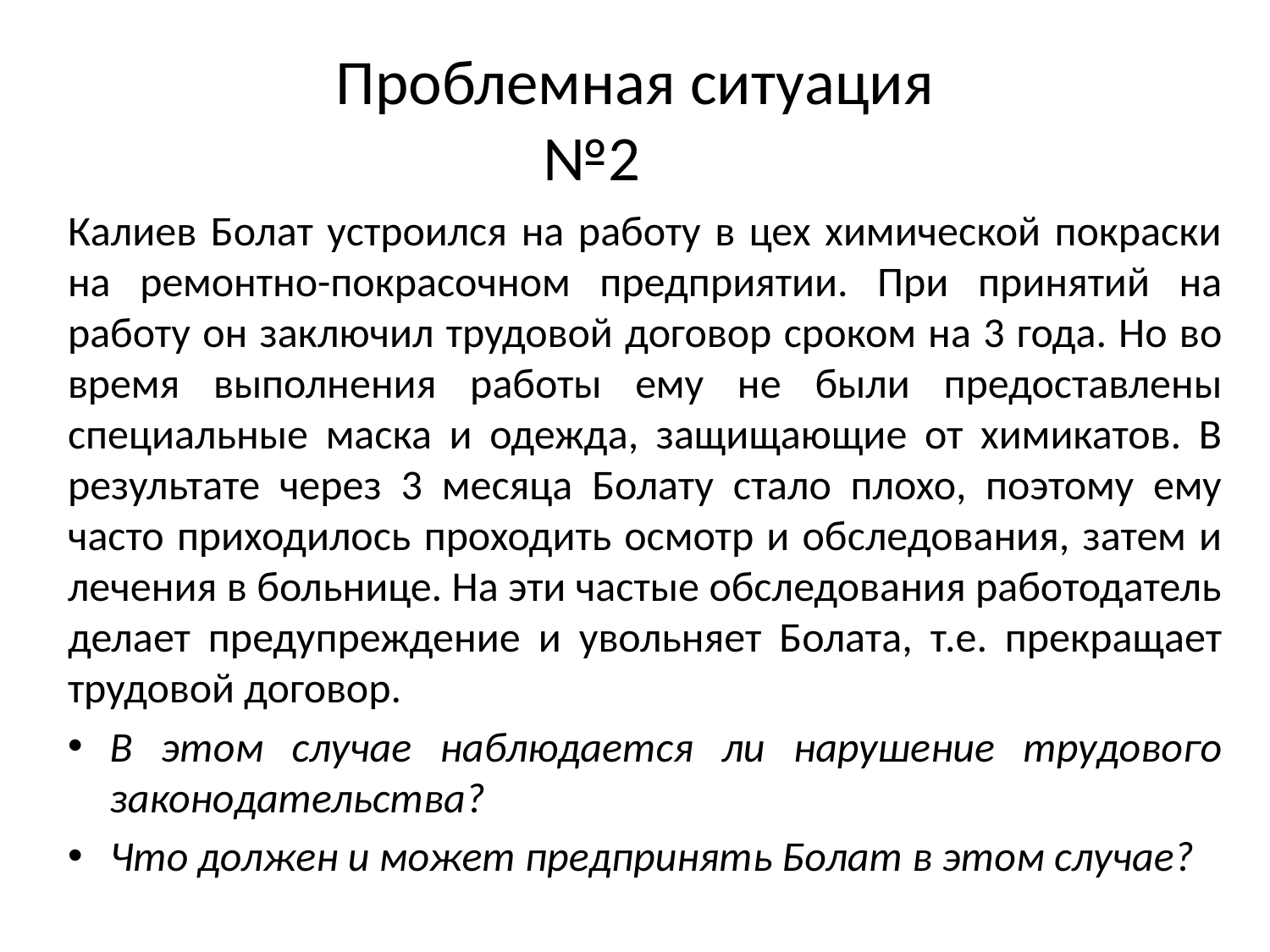

# Проблемная ситуация №2
Калиев Болат устроился на работу в цех химической покраски на ремонтно-покрасочном предприятии. При принятий на работу он заключил трудовой договор сроком на 3 года. Но во время выполнения работы ему не были предоставлены специальные маска и одежда, защищающие от химикатов. В результате через 3 месяца Болату стало плохо, поэтому ему часто приходилось проходить осмотр и обследования, затем и лечения в больнице. На эти частые обследования работодатель делает предупреждение и увольняет Болата, т.е. прекращает трудовой договор.
В этом случае наблюдается ли нарушение трудового законодательства?
Что должен и может предпринять Болат в этом случае?